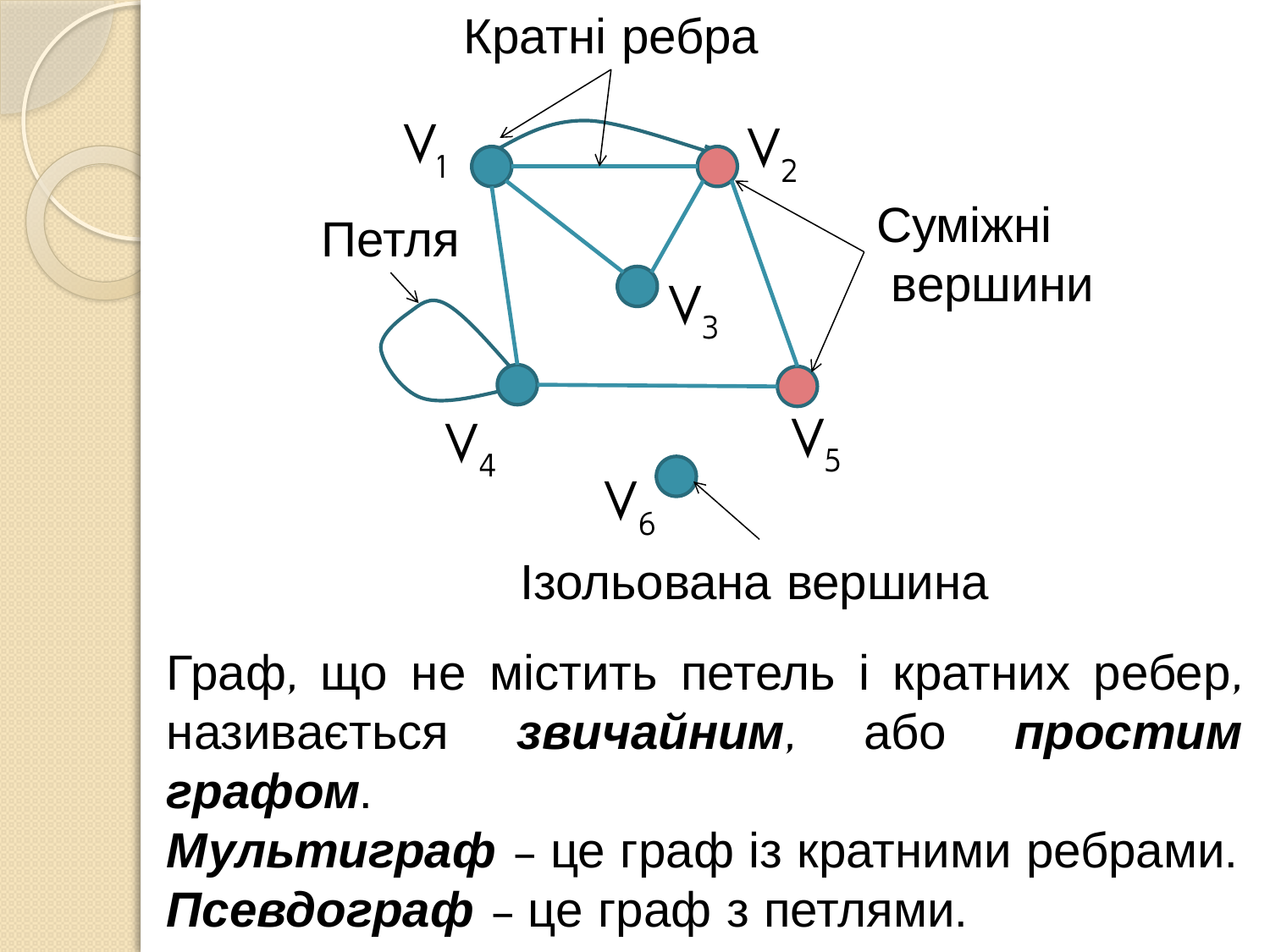

Кратні ребра
V1
V2

Суміжні
 вершини
Петля
V3

V5
V4

V6
Ізольована вершина
Граф, що не містить петель і кратних ребер, називається звичайним, або простим графом.
Мультиграф – це граф із кратними ребрами.
Псевдограф – це граф з петлями.